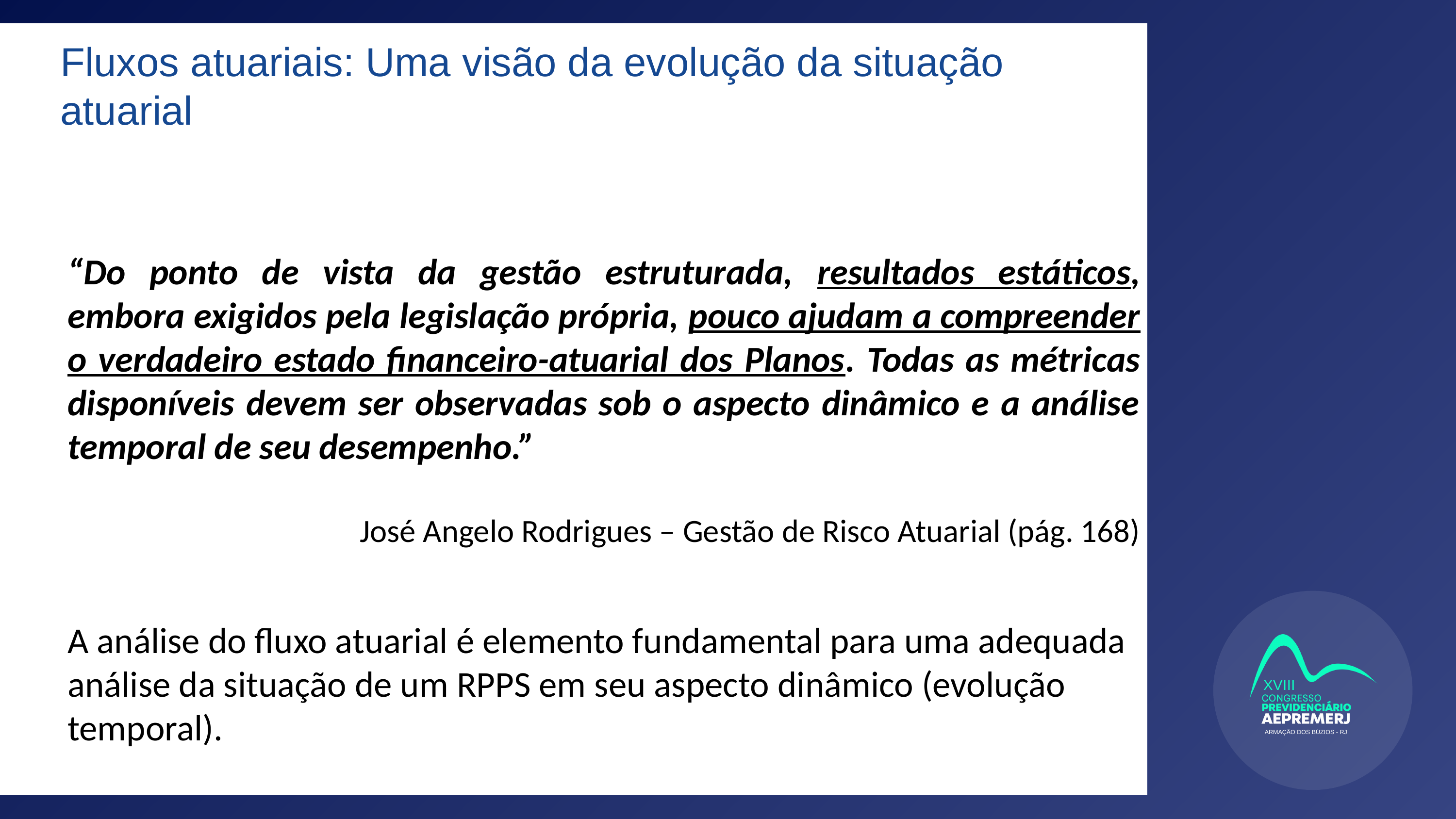

Fluxos atuariais: Uma visão da evolução da situação atuarial

“Do ponto de vista da gestão estruturada, resultados estáticos, embora exigidos pela legislação própria, pouco ajudam a compreender o verdadeiro estado financeiro-atuarial dos Planos. Todas as métricas disponíveis devem ser observadas sob o aspecto dinâmico e a análise temporal de seu desempenho.”

José Angelo Rodrigues – Gestão de Risco Atuarial (pág. 168)

A análise do fluxo atuarial é elemento fundamental para uma adequada análise da situação de um RPPS em seu aspecto dinâmico (evolução temporal).

XVIII

ARMAÇÃO DOS BÚZIOS - RJ